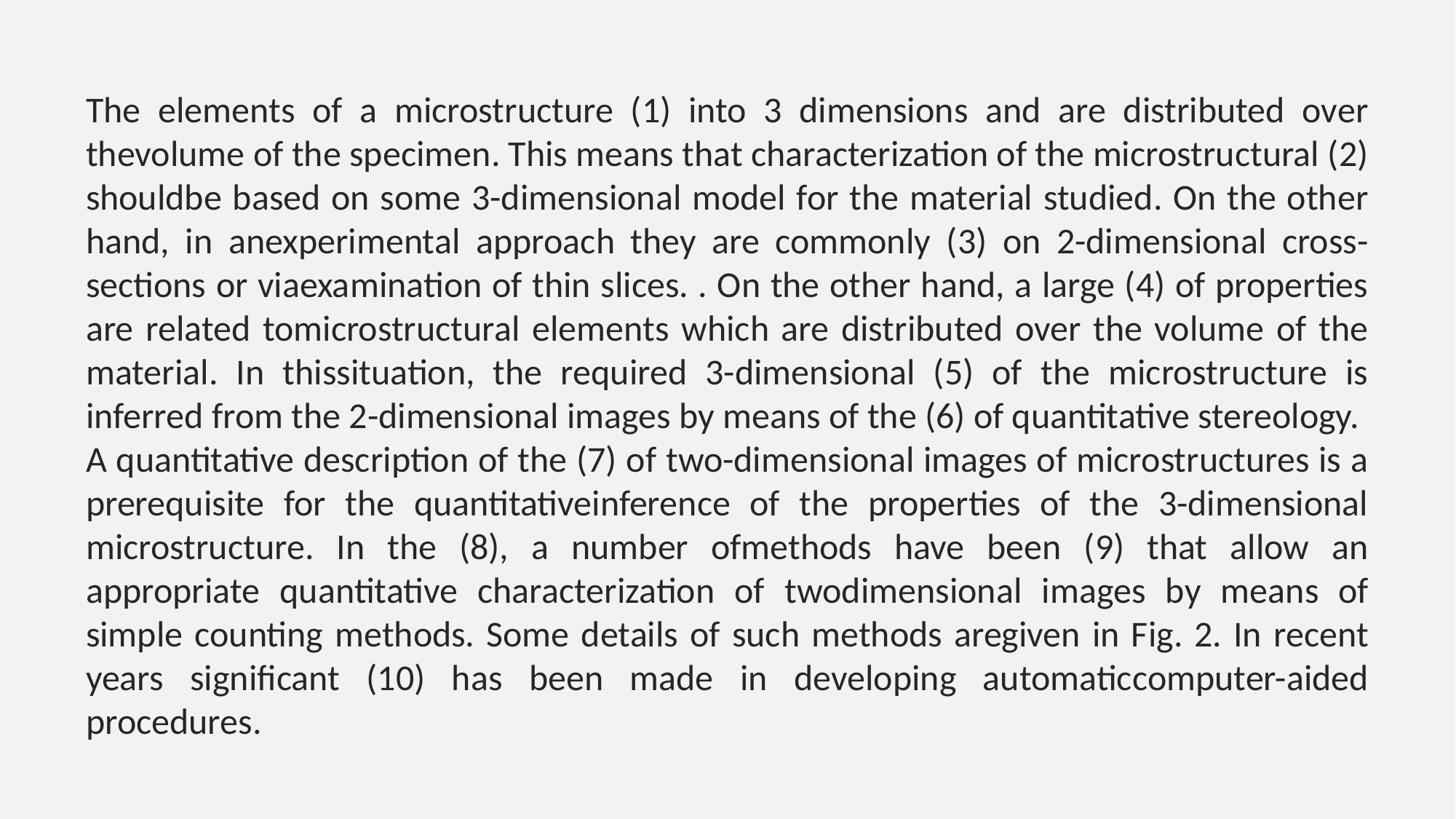

The elements of a microstructure (1) into 3 dimensions and are distributed over thevolume of the specimen. This means that characterization of the microstructural (2) shouldbe based on some 3-dimensional model for the material studied. On the other hand, in anexperimental approach they are commonly (3) on 2-dimensional cross-sections or viaexamination of thin slices. . On the other hand, a large (4) of properties are related tomicrostructural elements which are distributed over the volume of the material. In thissituation, the required 3-dimensional (5) of the microstructure is inferred from the 2-dimensional images by means of the (6) of quantitative stereology.
A quantitative description of the (7) of two-dimensional images of microstructures is a prerequisite for the quantitativeinference of the properties of the 3-dimensional microstructure. In the (8), a number ofmethods have been (9) that allow an appropriate quantitative characterization of twodimensional images by means of simple counting methods. Some details of such methods aregiven in Fig. 2. In recent years significant (10) has been made in developing automaticcomputer-aided procedures.